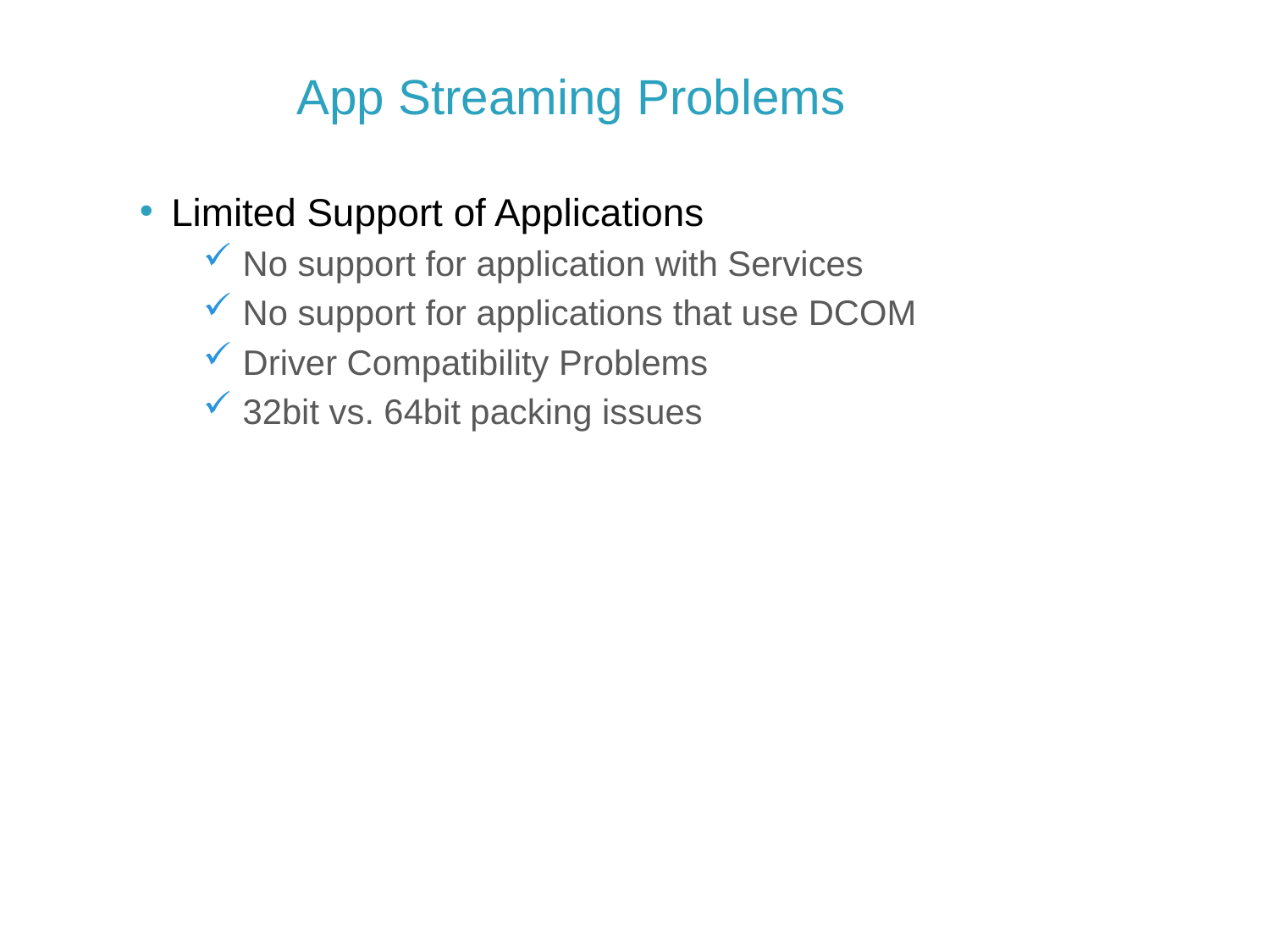

# App Streaming Problems

Limited Support of Applications
No support for application with Services
No support for applications that use DCOM
Driver Compatibility Problems
32bit vs. 64bit packing issues